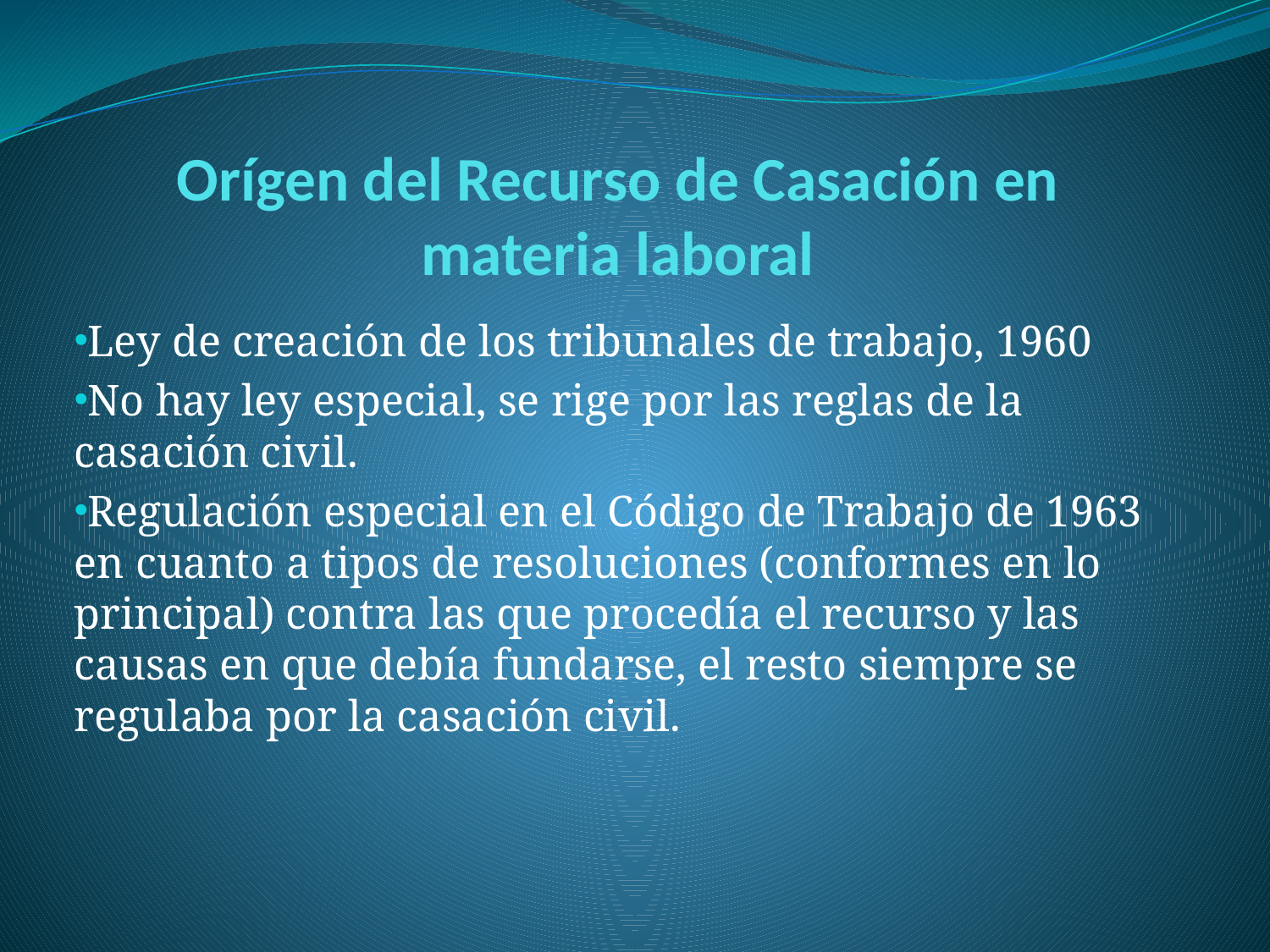

# Orígen del Recurso de Casación en materia laboral
Ley de creación de los tribunales de trabajo, 1960
No hay ley especial, se rige por las reglas de la casación civil.
Regulación especial en el Código de Trabajo de 1963 en cuanto a tipos de resoluciones (conformes en lo principal) contra las que procedía el recurso y las causas en que debía fundarse, el resto siempre se regulaba por la casación civil.